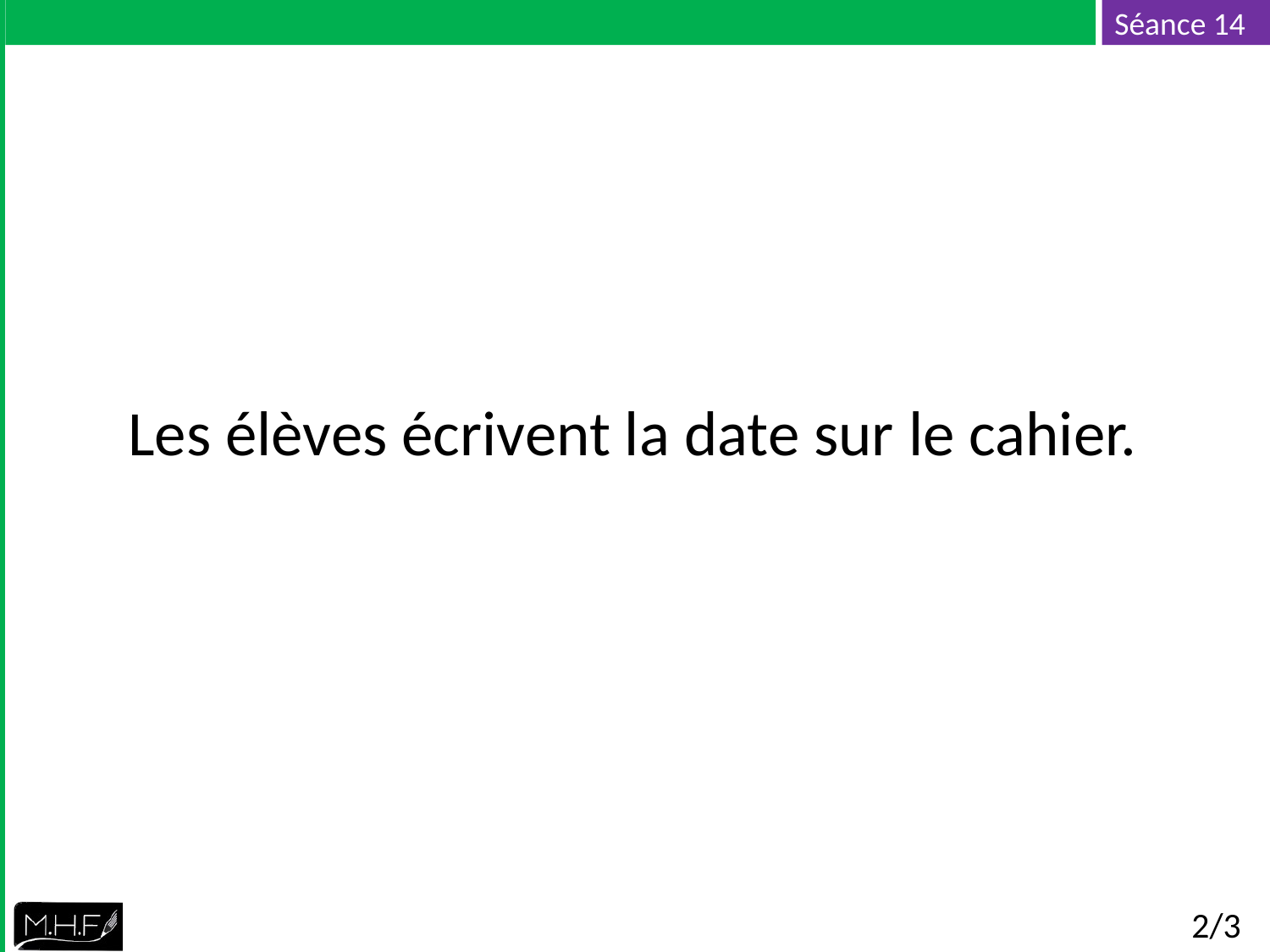

Les élèves écrivent la date sur le cahier.
2/3